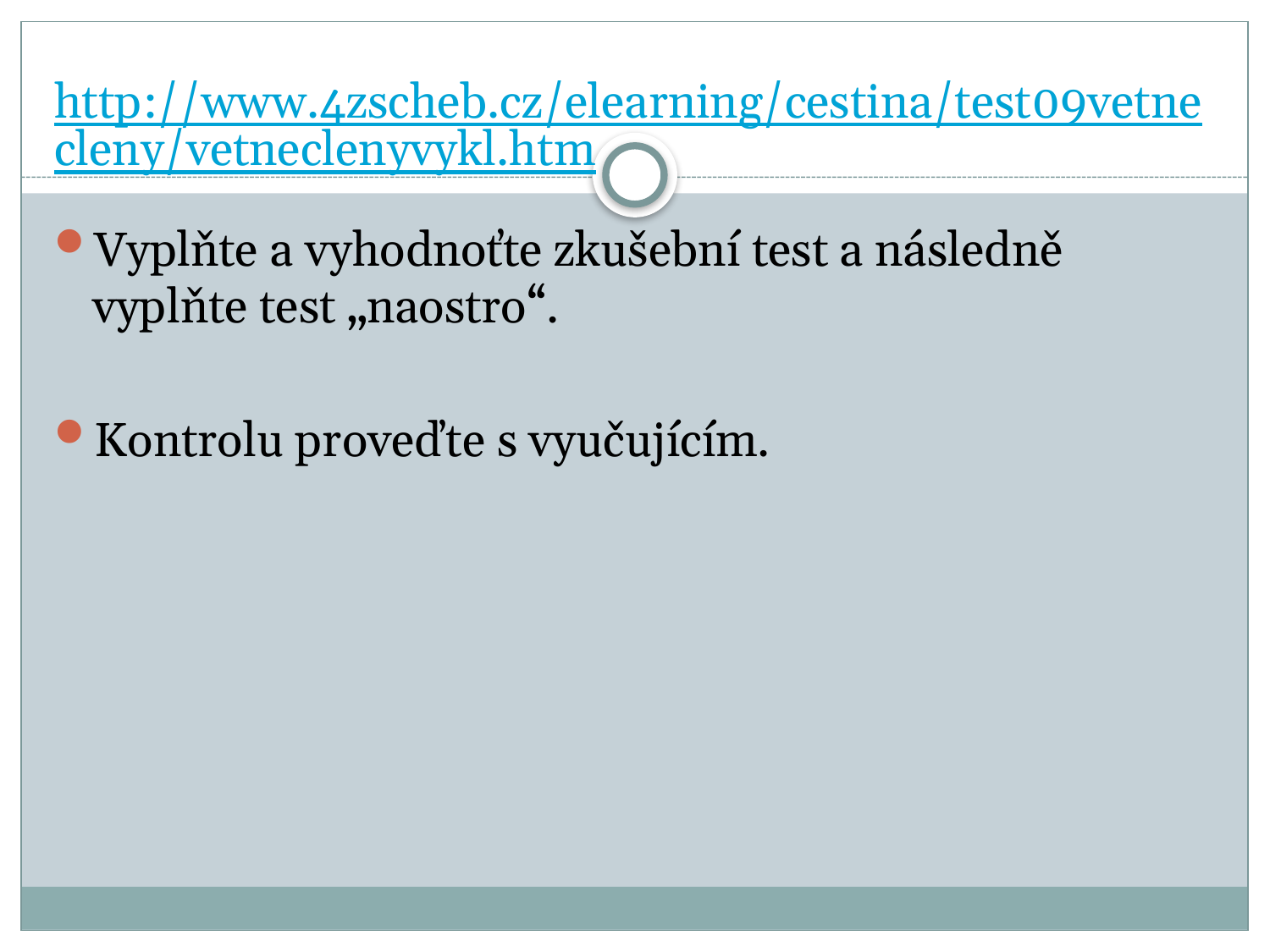

# http://www.4zscheb.cz/elearning/cestina/test09vetnecleny/vetneclenyvykl.htm
Vyplňte a vyhodnoťte zkušební test a následně vyplňte test „naostro“.

Kontrolu proveďte s vyučujícím.